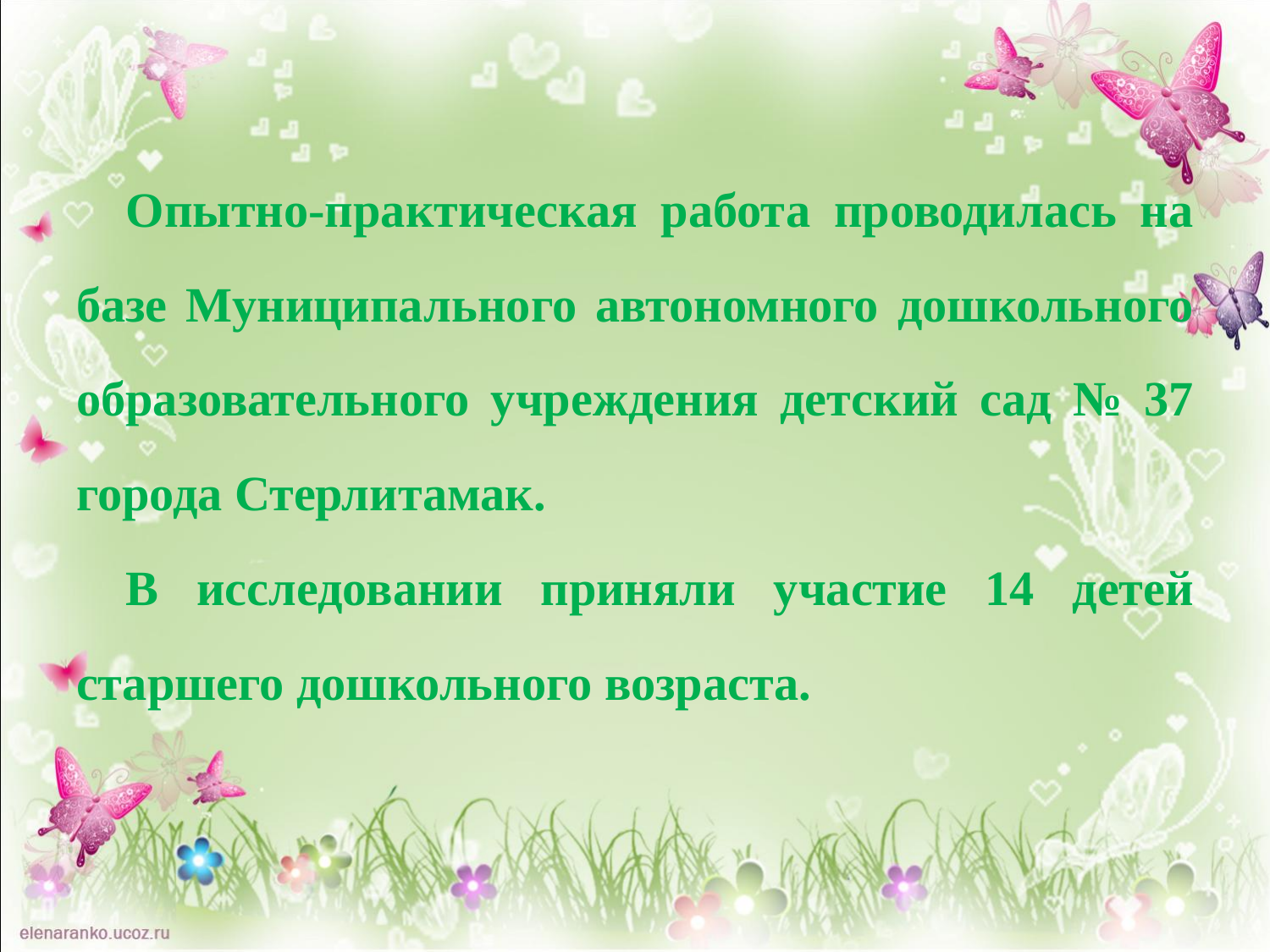

Опытно-практическая работа проводилась на базе Муниципального автономного дошкольного образовательного учреждения детский сад № 37 города Стерлитамак.
В исследовании приняли участие 14 детей старшего дошкольного возраста.